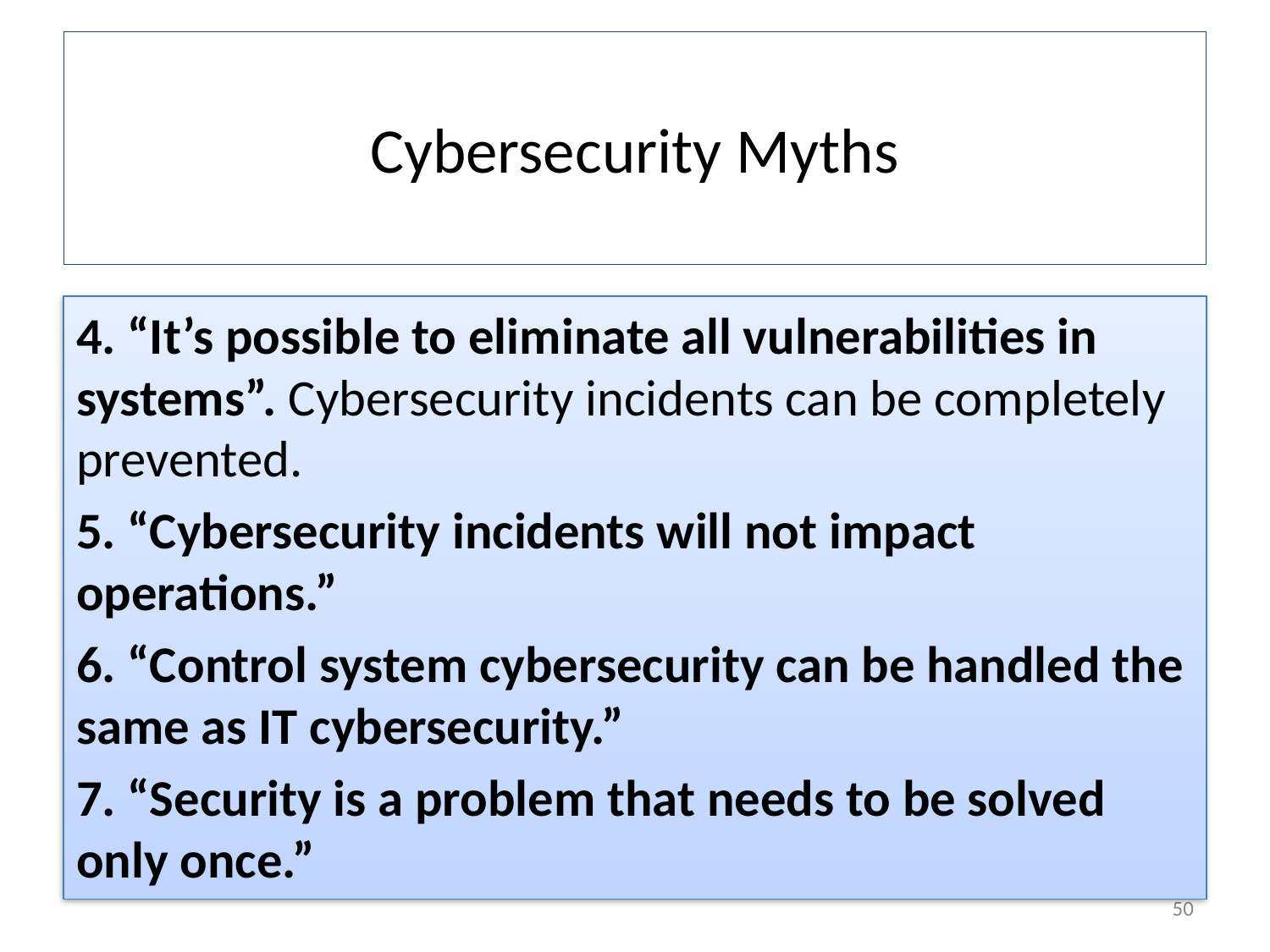

# Cybersecurity Myths
4. “It’s possible to eliminate all vulnerabilities in systems”. Cybersecurity incidents can be completely prevented.
5. “Cybersecurity incidents will not impact operations.”
6. “Control system cybersecurity can be handled the same as IT cybersecurity.”
7. “Security is a problem that needs to be solved only once.”

50